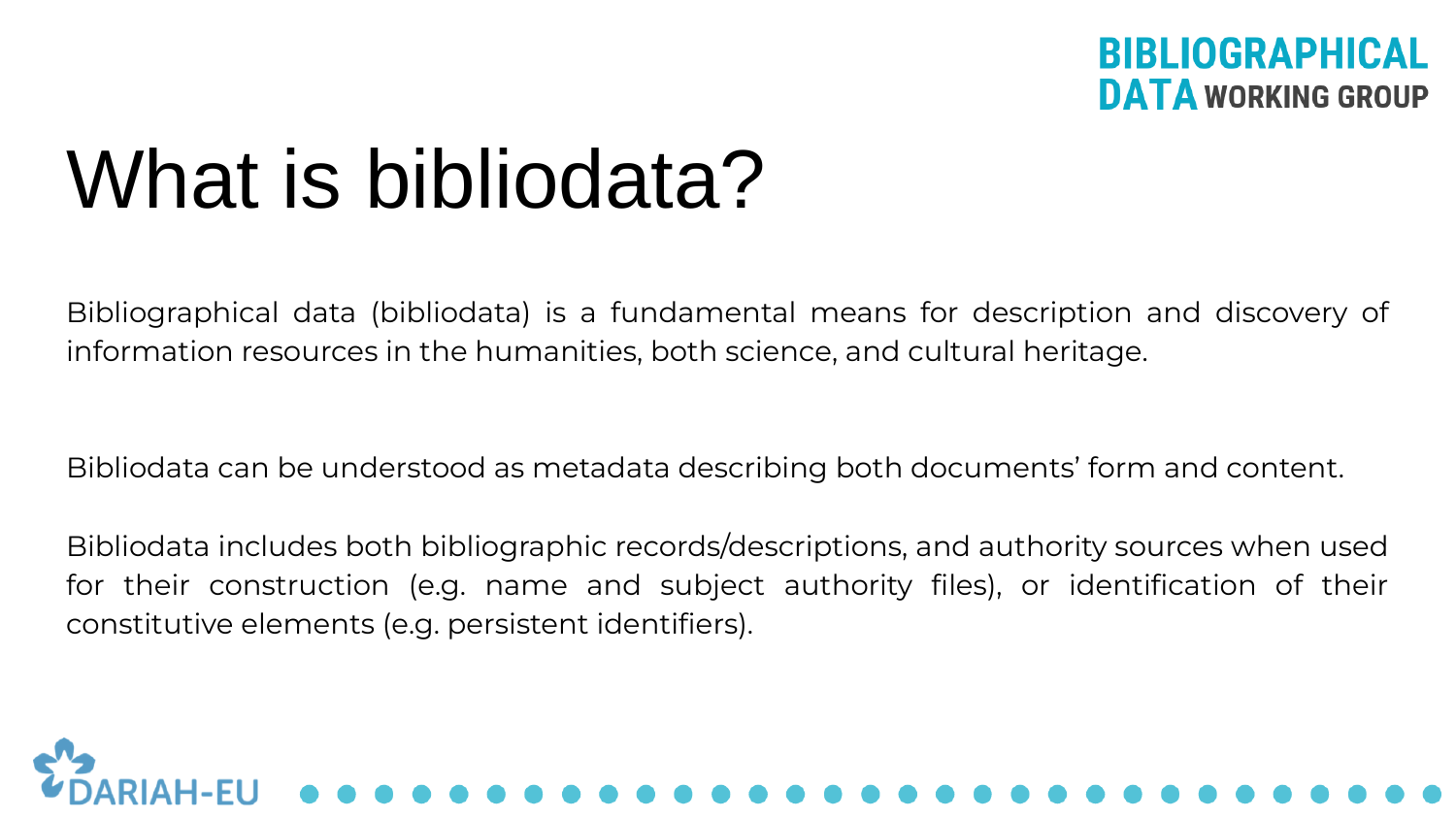

# What is bibliodata?

Bibliographical data (bibliodata) is a fundamental means for description and discovery of information resources in the humanities, both science, and cultural heritage.

Bibliodata can be understood as metadata describing both documents’ form and content.

Bibliodata includes both bibliographic records/descriptions, and authority sources when used for their construction (e.g. name and subject authority files), or identification of their constitutive elements (e.g. persistent identifiers).